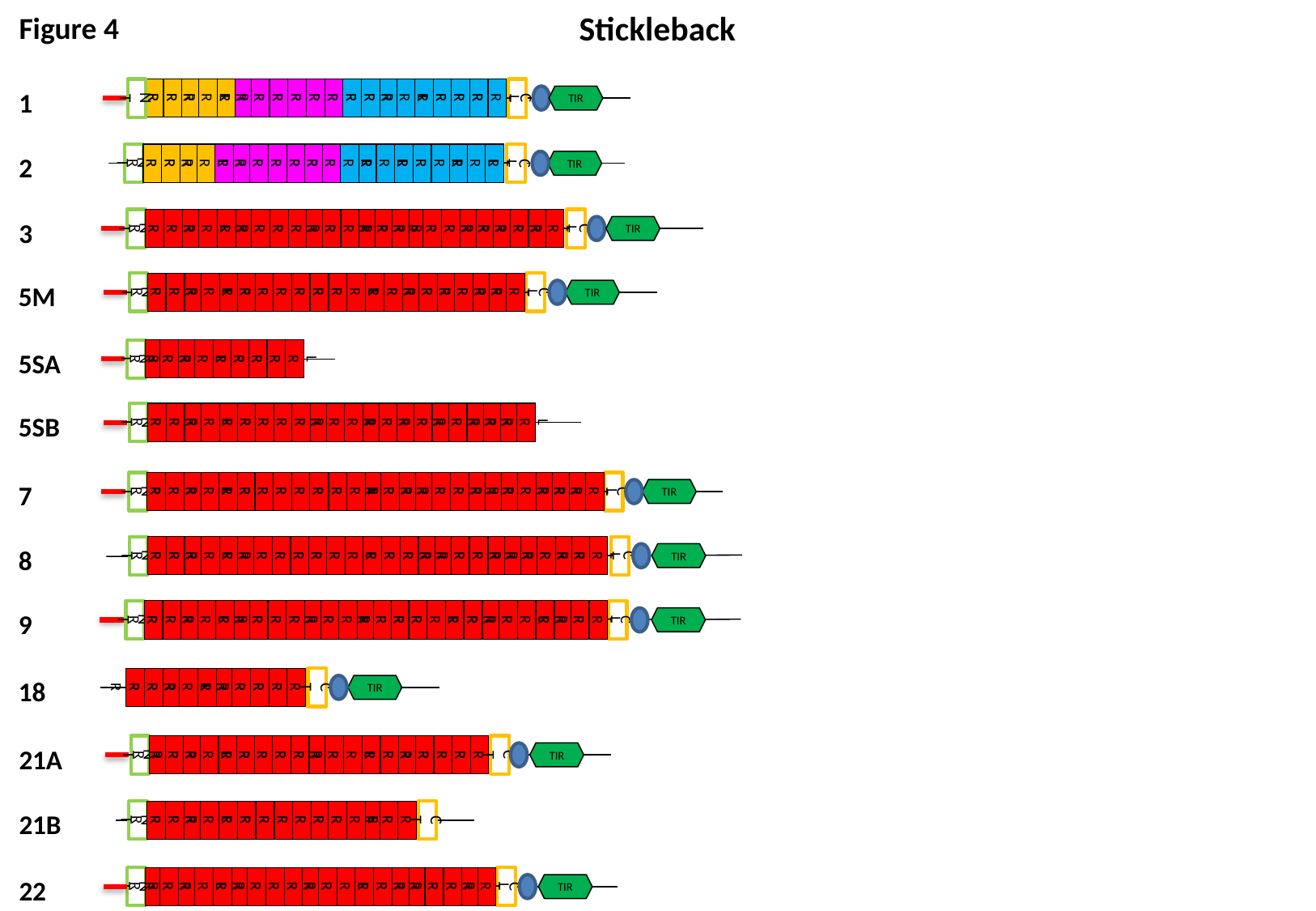

Stickleback
Figure 4
NT
LRR
LRR
LRR
LRR
LRR
LRR
LRR
LRR
LRR
LRR
LRR
LRR
LRR
LRR
LRR
LRR
LRR
LRR
LRR
LRR
CT
1

TIR
NT
LRR
LRR
LRR
LRR
LRR
LRR
LRR
LRR
LRR
LRR
LRR
LRR
LRR
LRR
LRR
LRR
LRR
LRR
LRR
LRR
CT
2

TIR
NT
LRR
LRR
LRR
LRR
LRR
LRR
LRR
LRR
LRR
LRR
LRR
LRR
LRR
LRR
LRR
LRR
LRR
LRR
LRR
LRR
LRR
LRR
LRR
LRR
CT
3

TIR
NT
LRR
LRR
LRR
LRR
LRR
LRR
LRR
LRR
LRR
LRR
LRR
LRR
LRR
LRR
LRR
LRR
LRR
LRR
LRR
LRR
LRR
CT
5M

TIR
NT
LRR
LRR
LRR
LRR
LRR
LRR
LRR
LRR
LRR
5SA
NT
LRR
LRR
LRR
LRR
LRR
LRR
LRR
LRR
LRR
LRR
LRR
LRR
LRR
LRR
LRR
LRR
LRR
LRR
LRR
LRR
LRR
LRR
5SB
NT
LRR
LRR
LRR
LRR
LRR
LRR
LRR
LRR
LRR
LRR
LRR
LRR
LRR
LRR
LRR
LRR
LRR
LRR
LRR
LRR
LRR
LRR
LRR
LRR
LRR
LRR
CT
7

TIR
NT
LRR
LRR
LRR
LRR
LRR
LRR
LRR
LRR
LRR
LRR
LRR
LRR
LRR
LRR
LRR
LRR
LRR
LRR
LRR
LRR
LRR
LRR
LRR
LRR
LRR
LRR
CT
8

TIR
NT
LRR
LRR
LRR
LRR
LRR
LRR
LRR
LRR
LRR
LRR
LRR
LRR
LRR
LRR
LRR
LRR
LRR
LRR
LRR
LRR
LRR
LRR
LRR
LRR
LRR
LRR
CT
9

TIR
LRR
LRR
LRR
LRR
LRR
LRR
LRR
LRR
LRR
LRR
CT
18

TIR
NT
LRR
LRR
LRR
LRR
LRR
LRR
LRR
LRR
LRR
LRR
LRR
LRR
LRR
LRR
LRR
LRR
LRR
LRR
LRR
CT
21A

TIR
NT
LRR
LRR
LRR
LRR
LRR
LRR
LRR
LRR
LRR
LRR
LRR
LRR
LRR
LRR
LRR
CT
21B
NT
LRR
LRR
LRR
LRR
LRR
LRR
LRR
LRR
LRR
LRR
LRR
LRR
LRR
LRR
LRR
LRR
LRR
LRR
LRR
LRR
CT
22

TIR